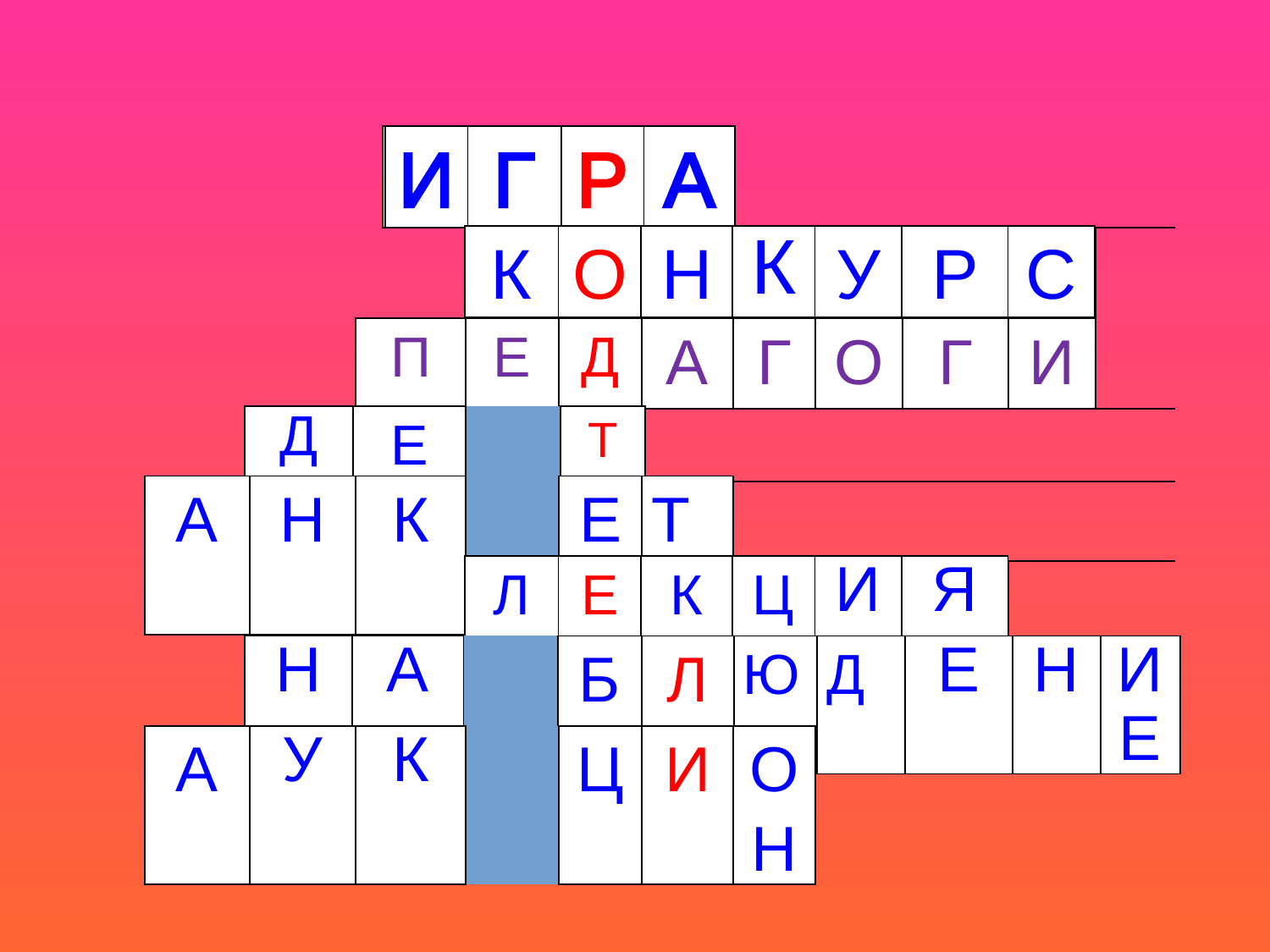

|  |  |  |  |  | Р |  |  |  |  |  |  |
| --- | --- | --- | --- | --- | --- | --- | --- | --- | --- | --- | --- |
|  |  |  |  |  | О |  |  |  |  |  |  |
|  |  | П |  | Е | Д | А | Г | О | Г | И |  |
|  |  |  |  |  | И |  |  |  |  |  |  |
|  |  |  |  |  | Т |  |  |  |  |  |  |
|  |  |  |  |  | Е |  |  |  |  |  |  |
|  |  |  |  |  | Л |  |  |  |  |  |  |
|  |  |  |  |  | И |  |  |  |  |  |  |
| И | Г | Р | А |
| --- | --- | --- | --- |
| К | О | Н | К | У | Р | С |
| --- | --- | --- | --- | --- | --- | --- |
| Д | Е |  | Т | И |
| --- | --- | --- | --- | --- |
| А | Н | К |  | Е | Т | А |
| --- | --- | --- | --- | --- | --- | --- |
| Л | Е | К | Ц | И | Я |
| --- | --- | --- | --- | --- | --- |
| Н | А |  | Б | Л | Ю | Д | Е | Н | И | Е |
| --- | --- | --- | --- | --- | --- | --- | --- | --- | --- | --- |
| А | У | К |  | Ц | И | О | Н |
| --- | --- | --- | --- | --- | --- | --- | --- |